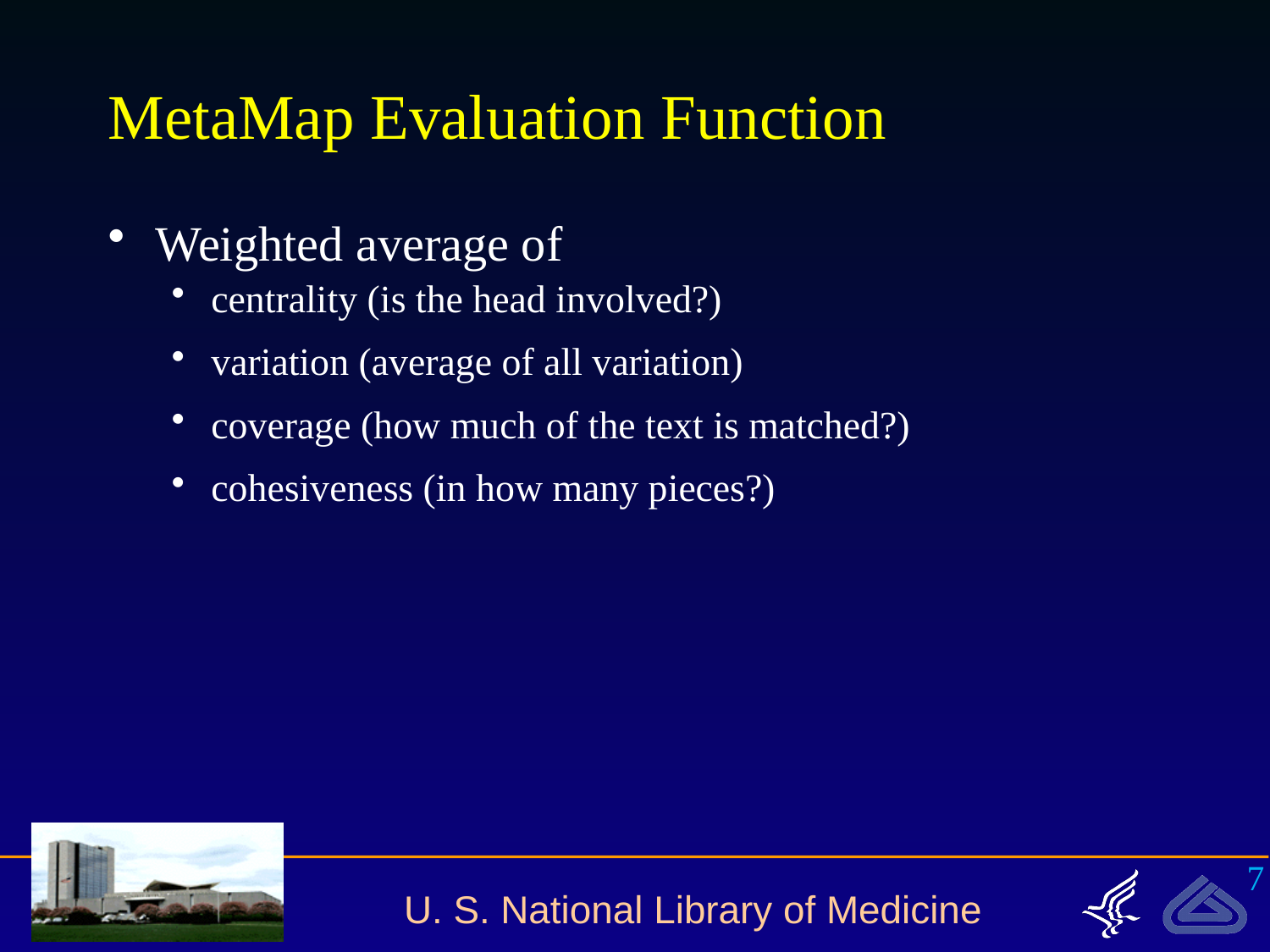

# MetaMap Evaluation Function
Weighted average of
centrality (is the head involved?)
variation (average of all variation)
coverage (how much of the text is matched?)
cohesiveness (in how many pieces?)
7